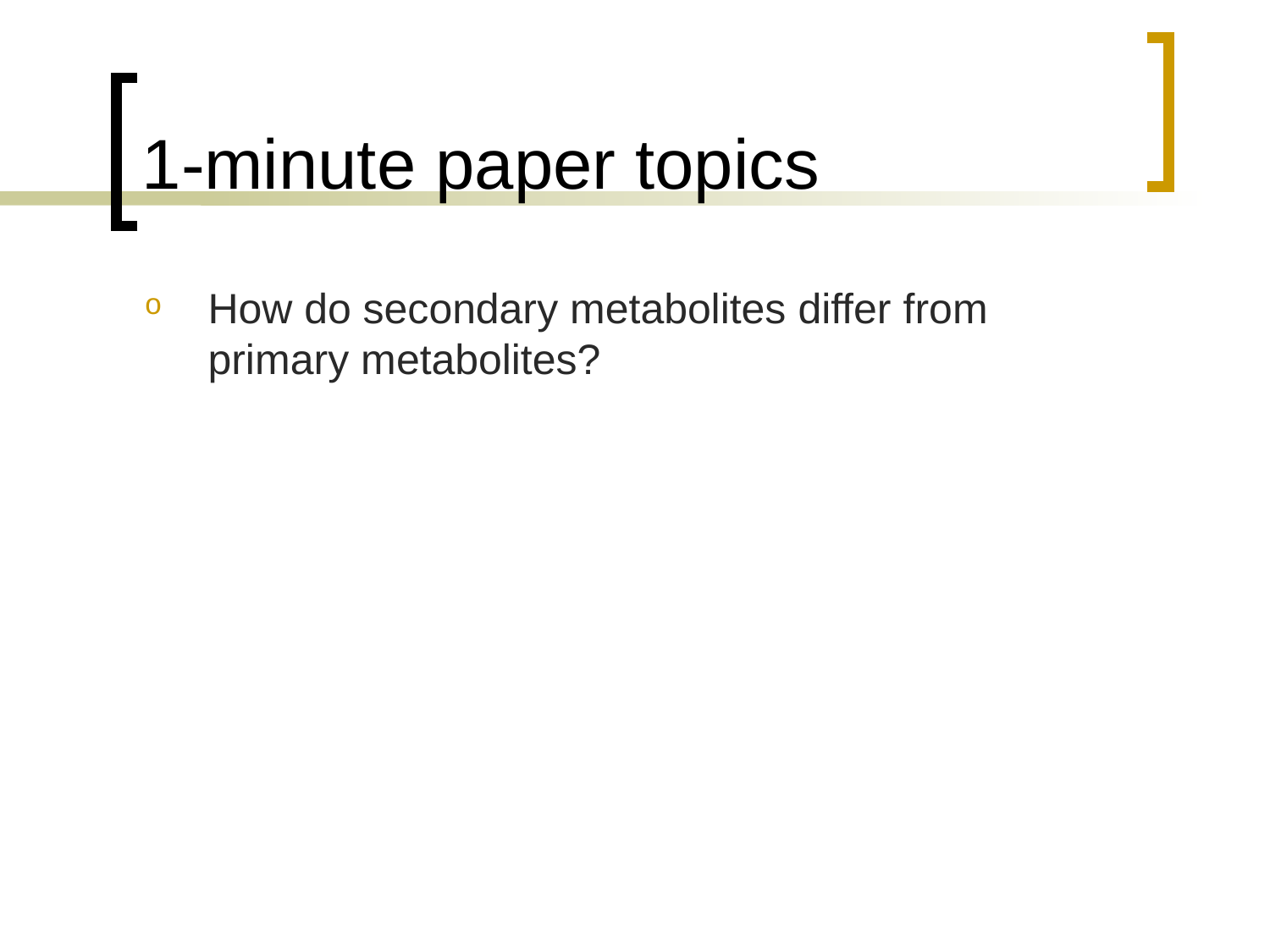

# 1-minute paper topics
How do secondary metabolites differ from primary metabolites?